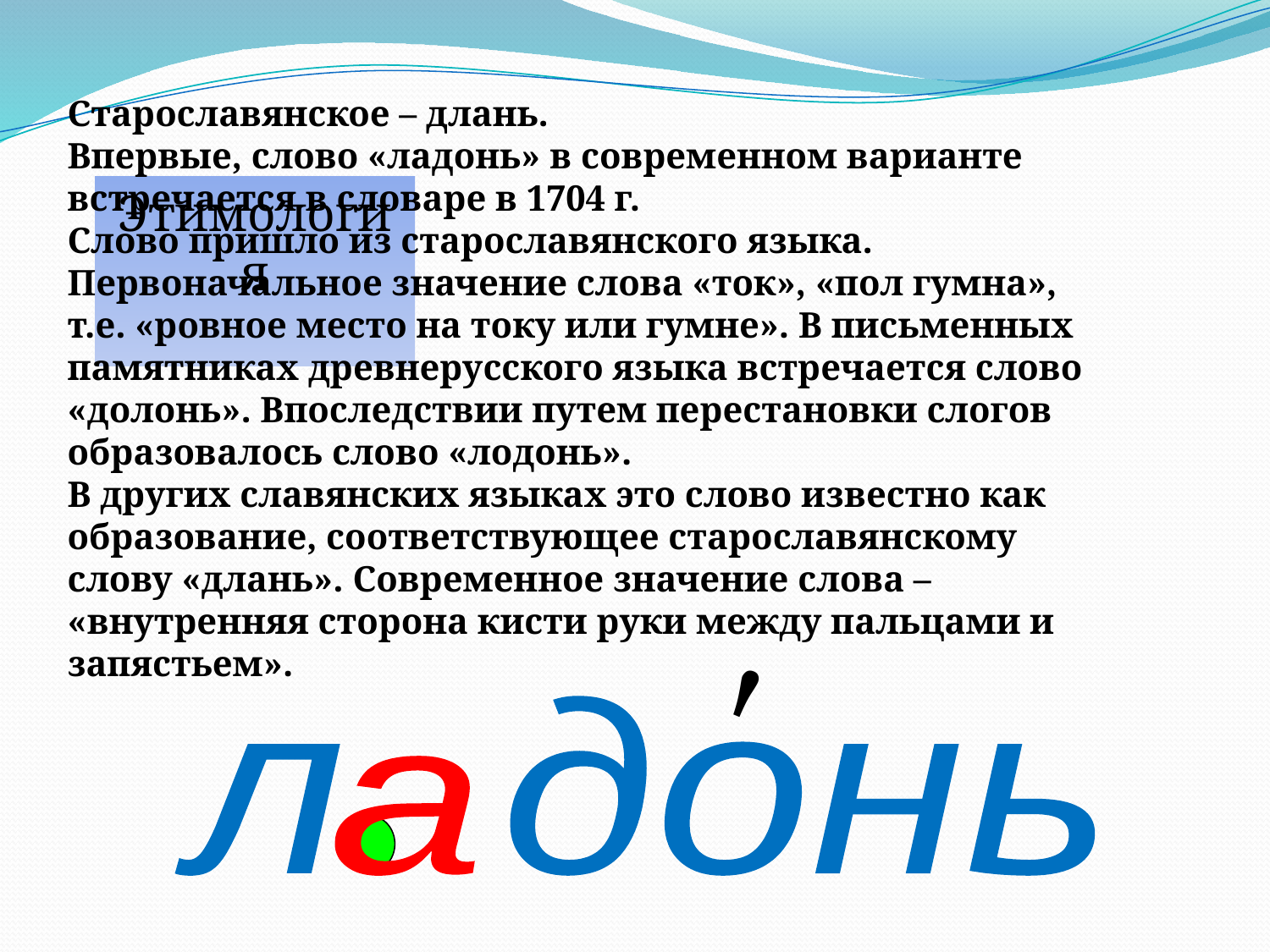

Старославянское – длань.
Впервые, слово «ладонь» в современном варианте встречается в словаре в 1704 г.
Слово пришло из старославянского языка. Первоначальное значение слова «ток», «пол гумна», т.е. «ровное место на току или гумне». В письменных памятниках древнерусского языка встречается слово «долонь». Впоследствии путем перестановки слогов образовалось слово «лодонь».
В других славянских языках это слово известно как образование, соответствующее старославянскому слову «длань». Современное значение слова – «внутренняя сторона кисти руки между пальцами и запястьем».
Этимология

′
л  донь
а